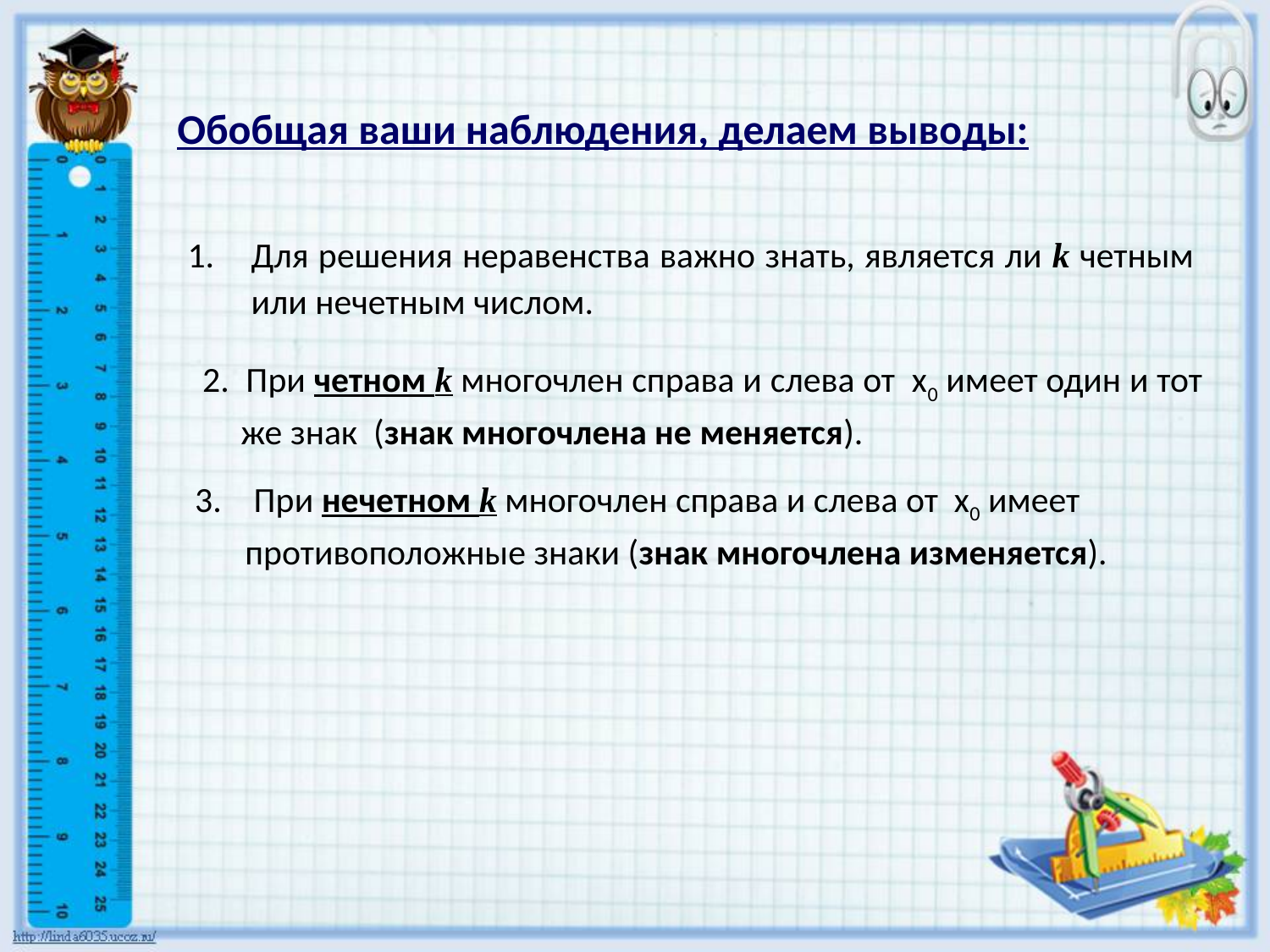

#
Обобщая ваши наблюдения, делаем выводы:
Для решения неравенства важно знать, является ли k четным или нечетным числом.
   2.  При четном k многочлен справа и слева от  х0 имеет один и тот же знак  (знак многочлена не меняется).
3.    При нечетном k многочлен справа и слева от  х0 имеет     противоположные знаки (знак многочлена изменяется).